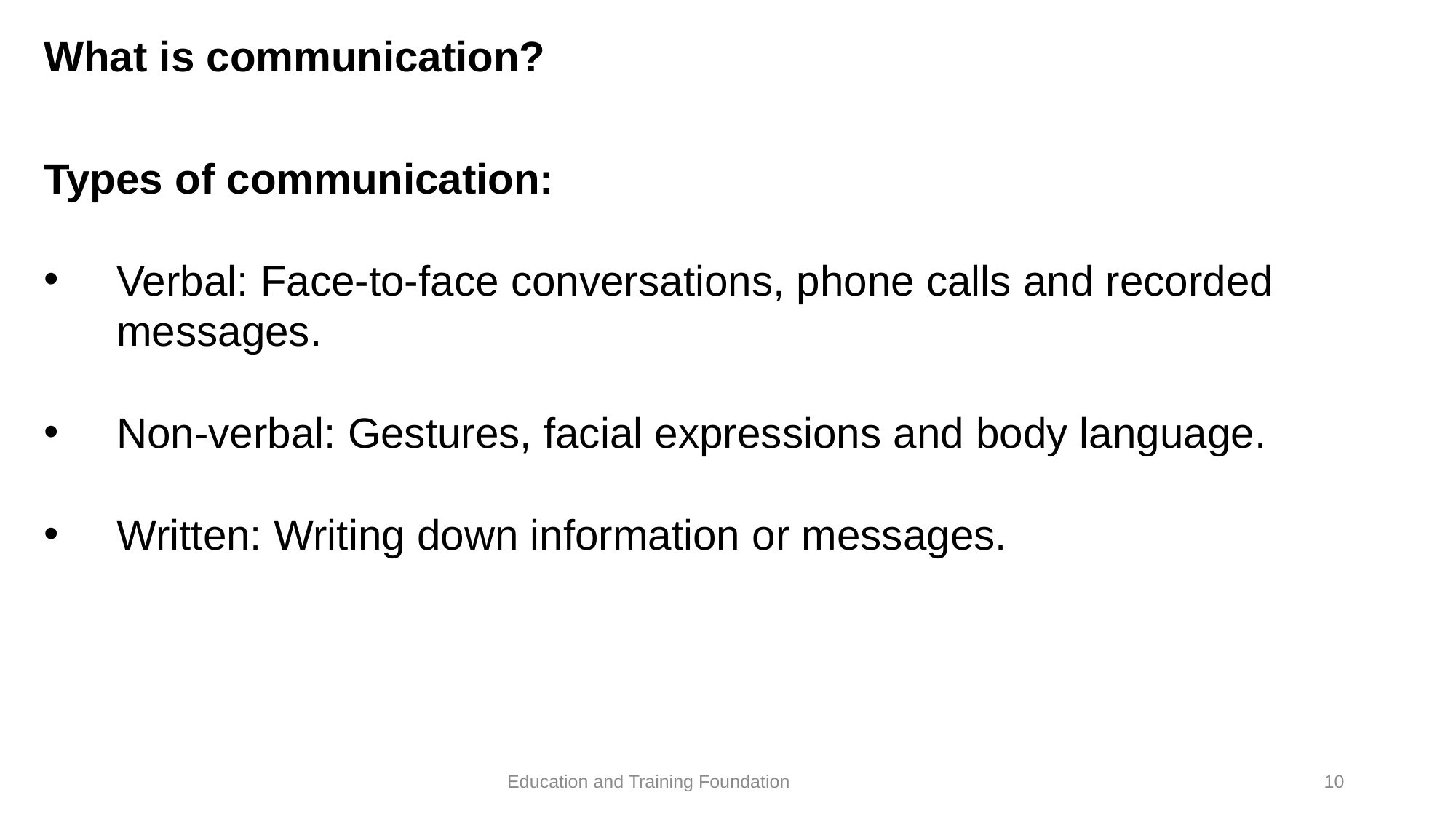

# What is communication?
Types of communication:

Verbal: Face-to-face conversations, phone calls and recorded messages.

Non-verbal: Gestures, facial expressions and body language.

Written: Writing down information or messages.
10
Education and Training Foundation